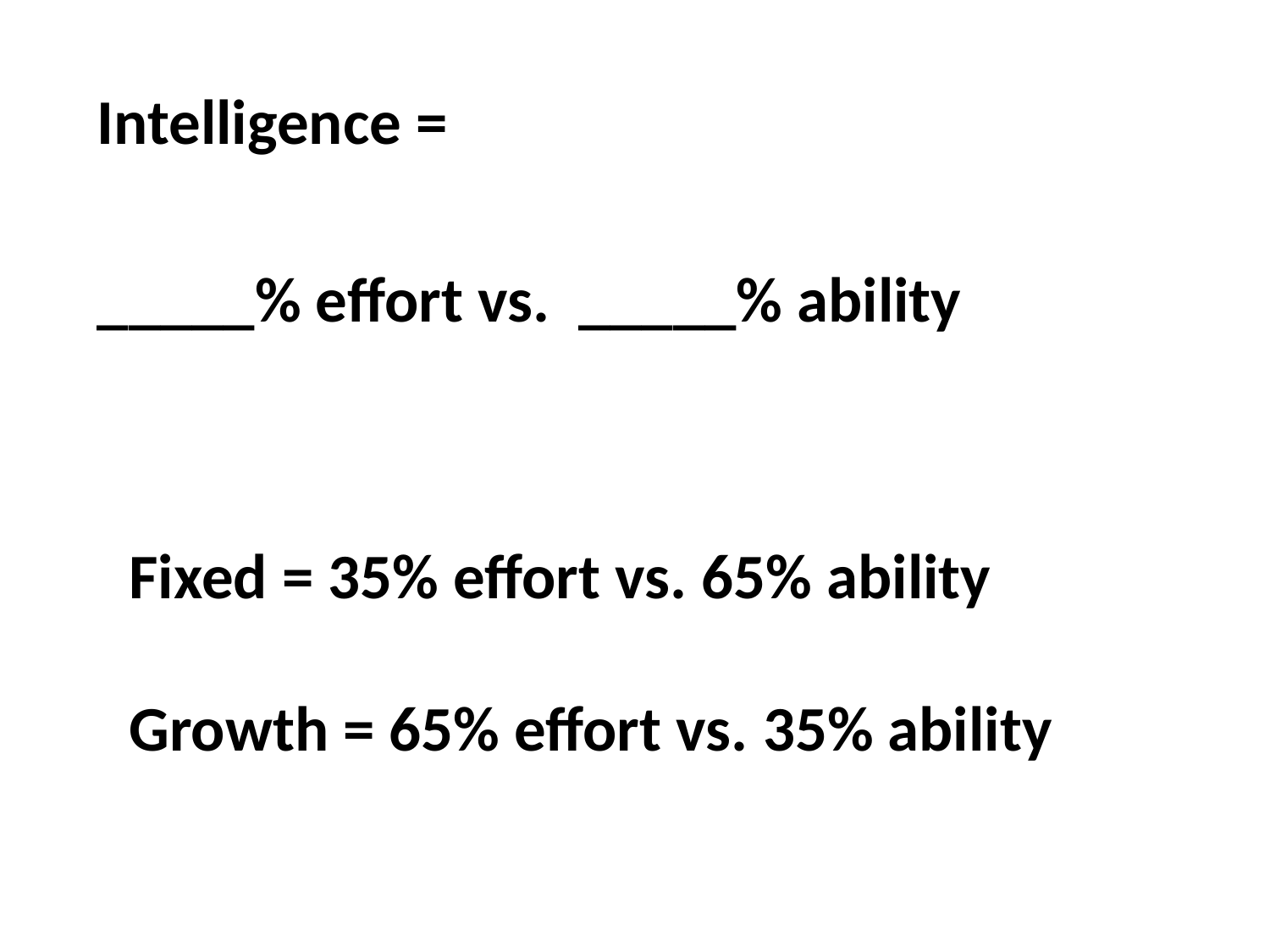

Intelligence =

_____% effort vs.  _____% ability
Fixed = 35% effort vs. 65% ability

Growth = 65% effort vs. 35% ability